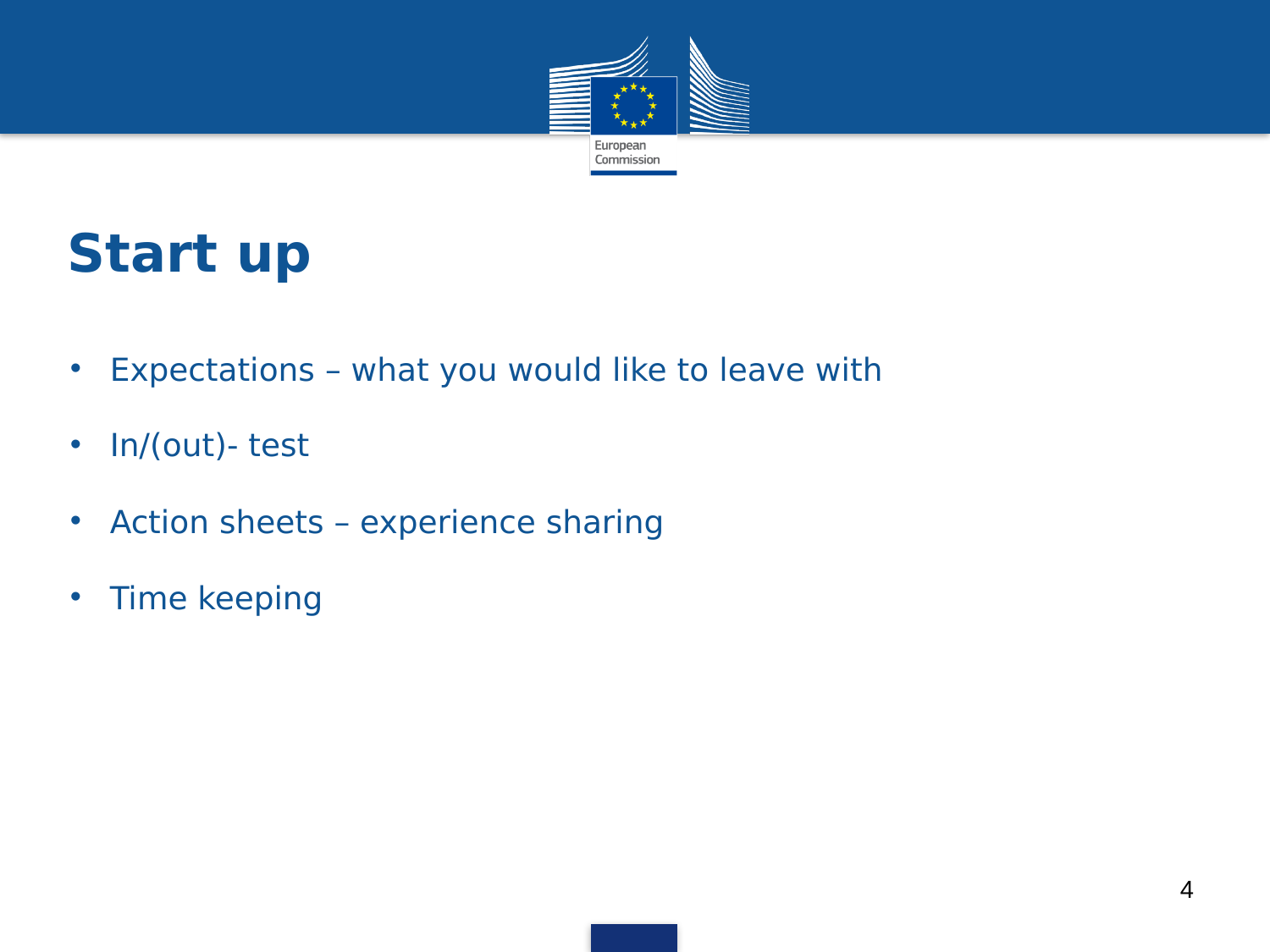

# Start up
Expectations – what you would like to leave with

In/(out)- test

Action sheets – experience sharing

Time keeping

4